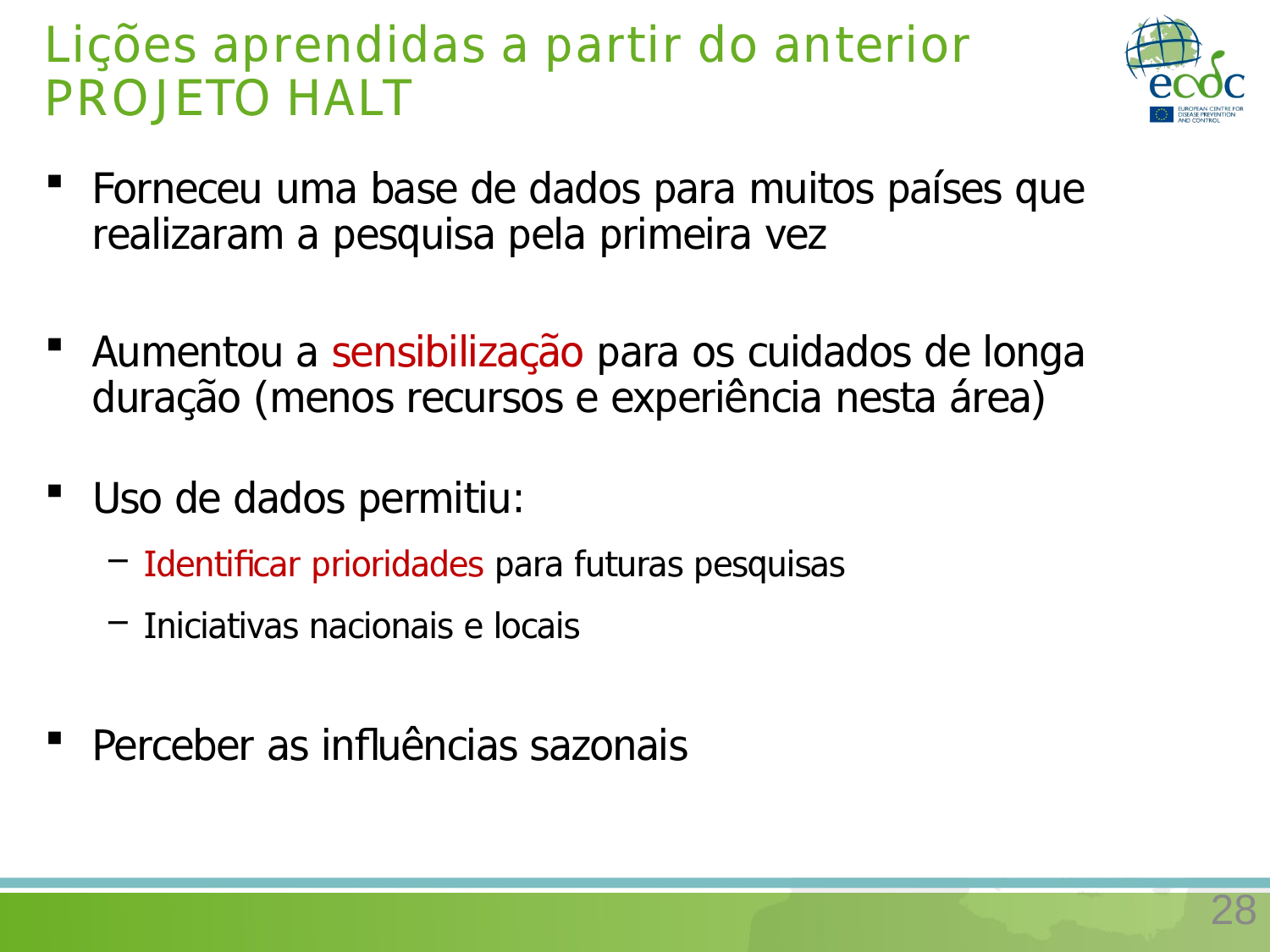

# Lições aprendidas a partir do anterior PROJETO HALT
Forneceu uma base de dados para muitos países que realizaram a pesquisa pela primeira vez

Aumentou a sensibilização para os cuidados de longa duração (menos recursos e experiência nesta área)

Uso de dados permitiu:
 Identificar prioridades para futuras pesquisas
 Iniciativas nacionais e locais

Perceber as influências sazonais

28